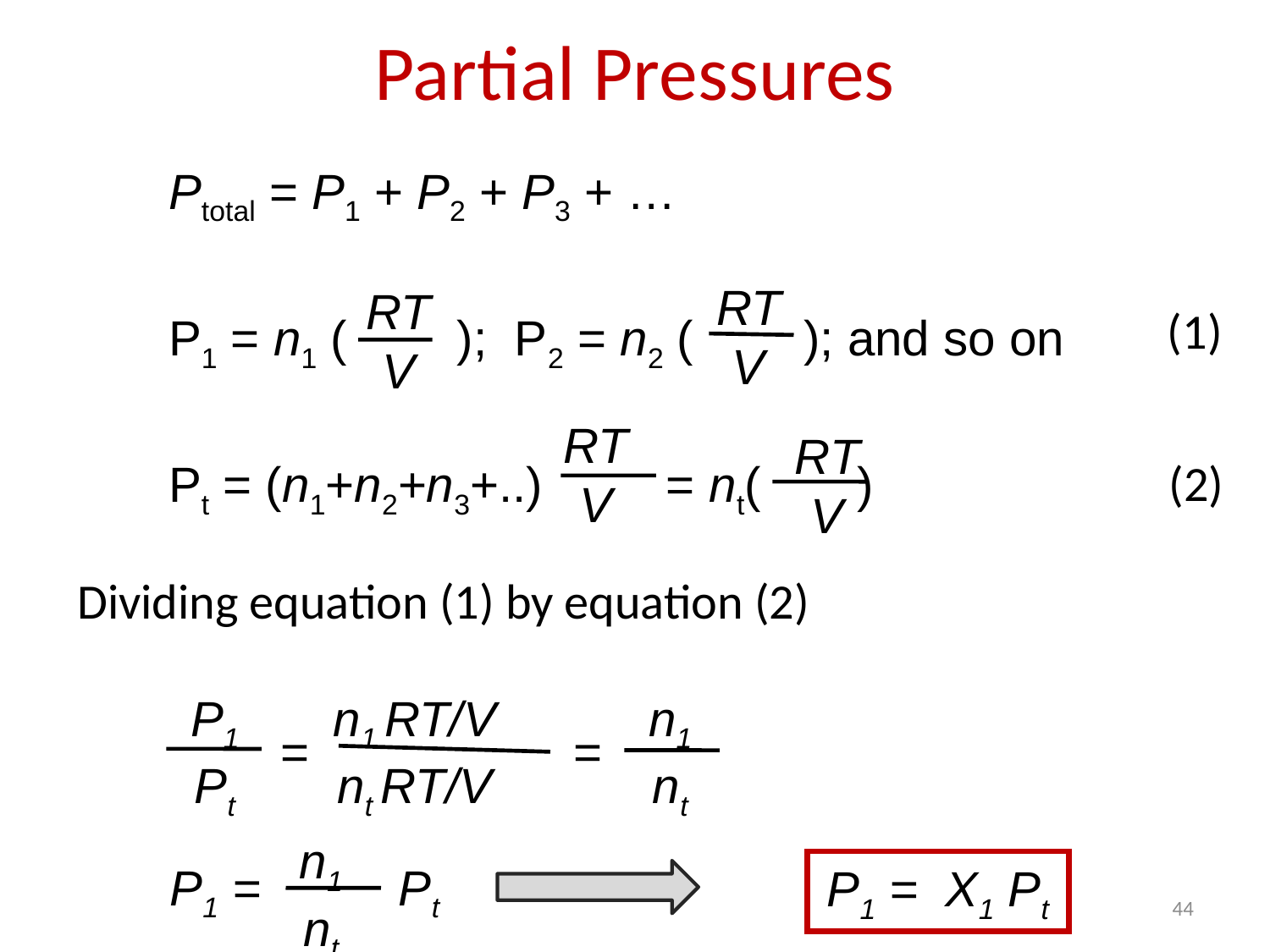

Partial Pressures
Ptotal = P1 + P2 + P3 + …

P1 = n1 (        );  P2 = n2 (        ); and so on

Pt = (n1+n2+n3+..)         = nt(       )

RT
V
RT
V
(1)

RT
V
RT
V
(2)

Dividing equation (1) by equation (2)
P1
Pt
n1 RT/V
nt RT/V
n1
nt
=
=

n1
nt
P1 =          Pt
P1 =  X1 Pt

44